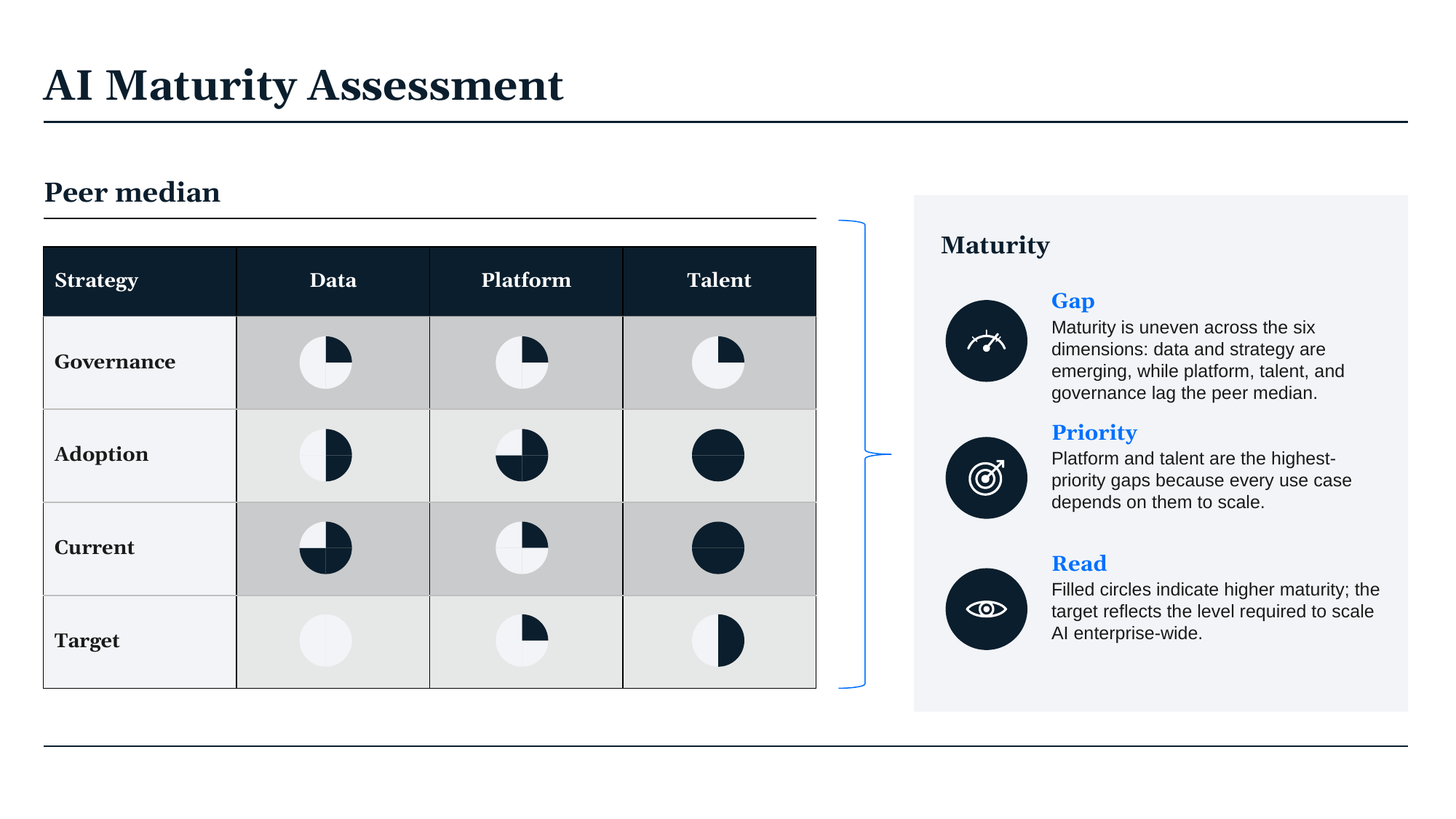

# AI Maturity Assessment
Peer median

Maturity

| Strategy | Data | Platform | Talent |
| --- | --- | --- | --- |
| Governance |  |  |  |
| Adoption |  |  |  |
| Current |  |  |  |
| Target |  |  |  |
Gap
Maturity is uneven across the six dimensions: data and strategy are emerging, while platform, talent, and governance lag the peer median.

Priority
Platform and talent are the highest-priority gaps because every use case depends on them to scale.

Read
Filled circles indicate higher maturity; the target reflects the level required to scale AI enterprise-wide.